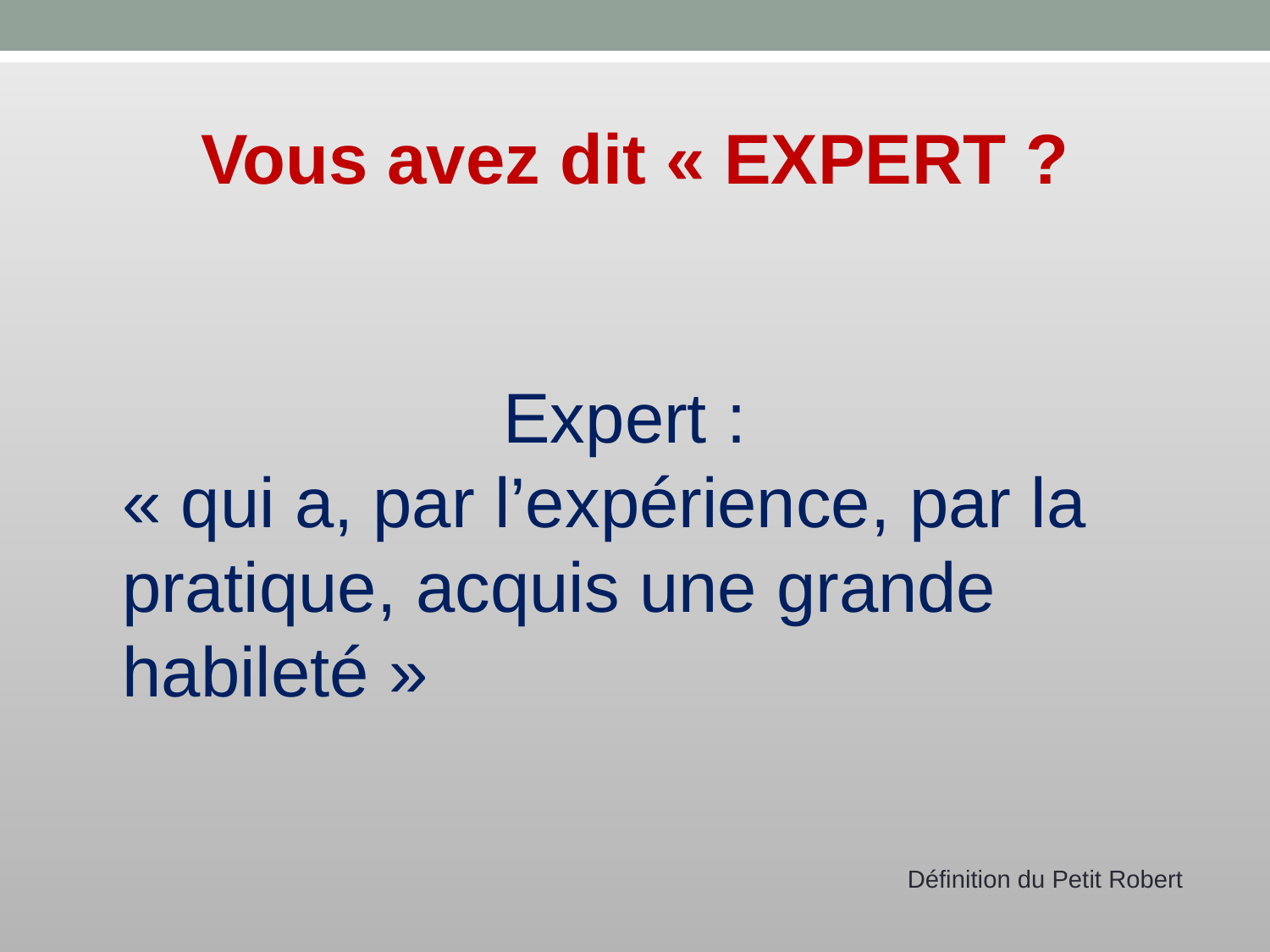

Vous avez dit « EXPERT ?
Expert :
« qui a, par l’expérience, par la pratique, acquis une grande habileté »
Définition du Petit Robert